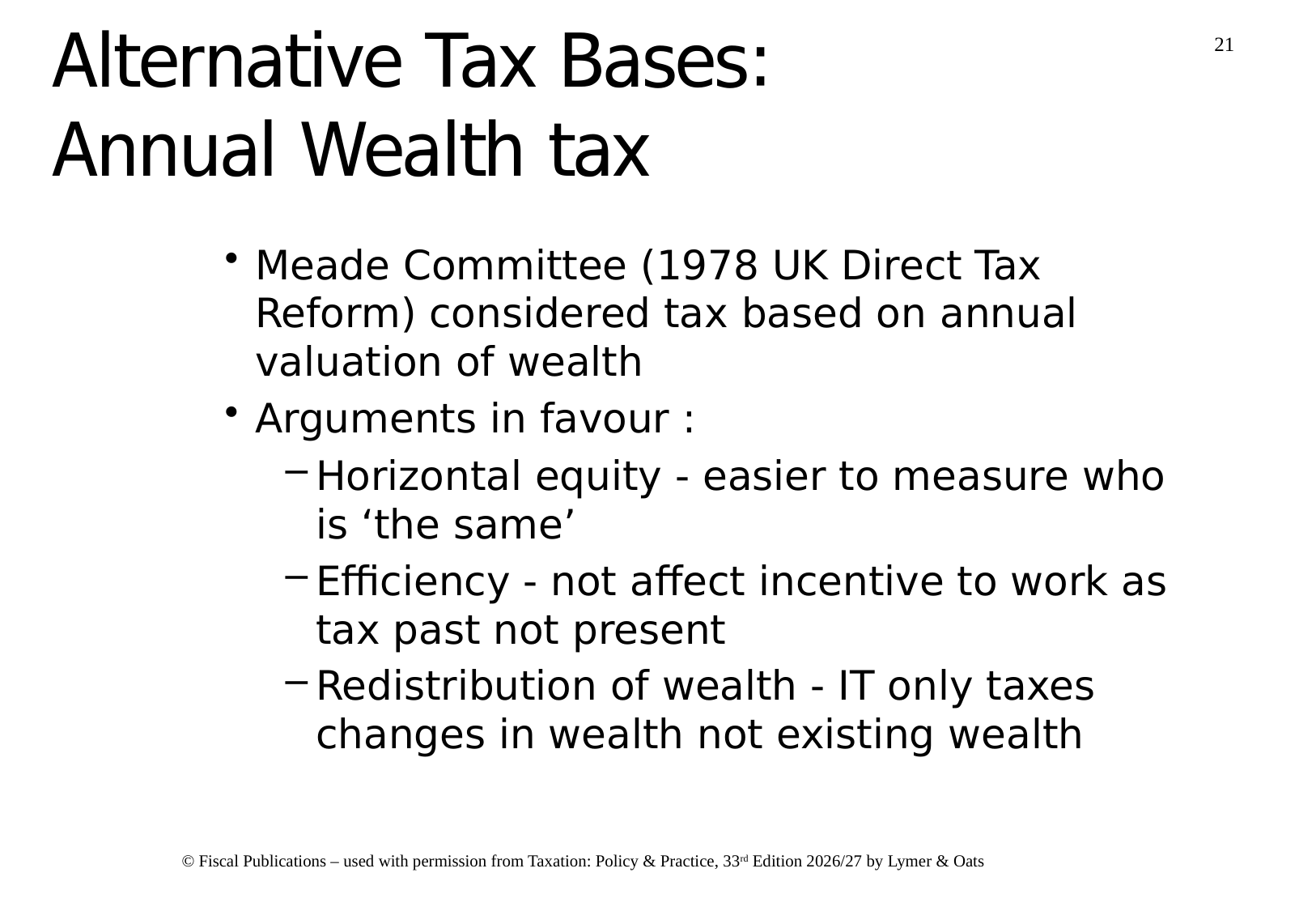

# Alternative Tax Bases: Annual Wealth tax
Meade Committee (1978 UK Direct Tax Reform) considered tax based on annual valuation of wealth
Arguments in favour :
Horizontal equity - easier to measure who is ‘the same’
Efficiency - not affect incentive to work as tax past not present
Redistribution of wealth - IT only taxes changes in wealth not existing wealth